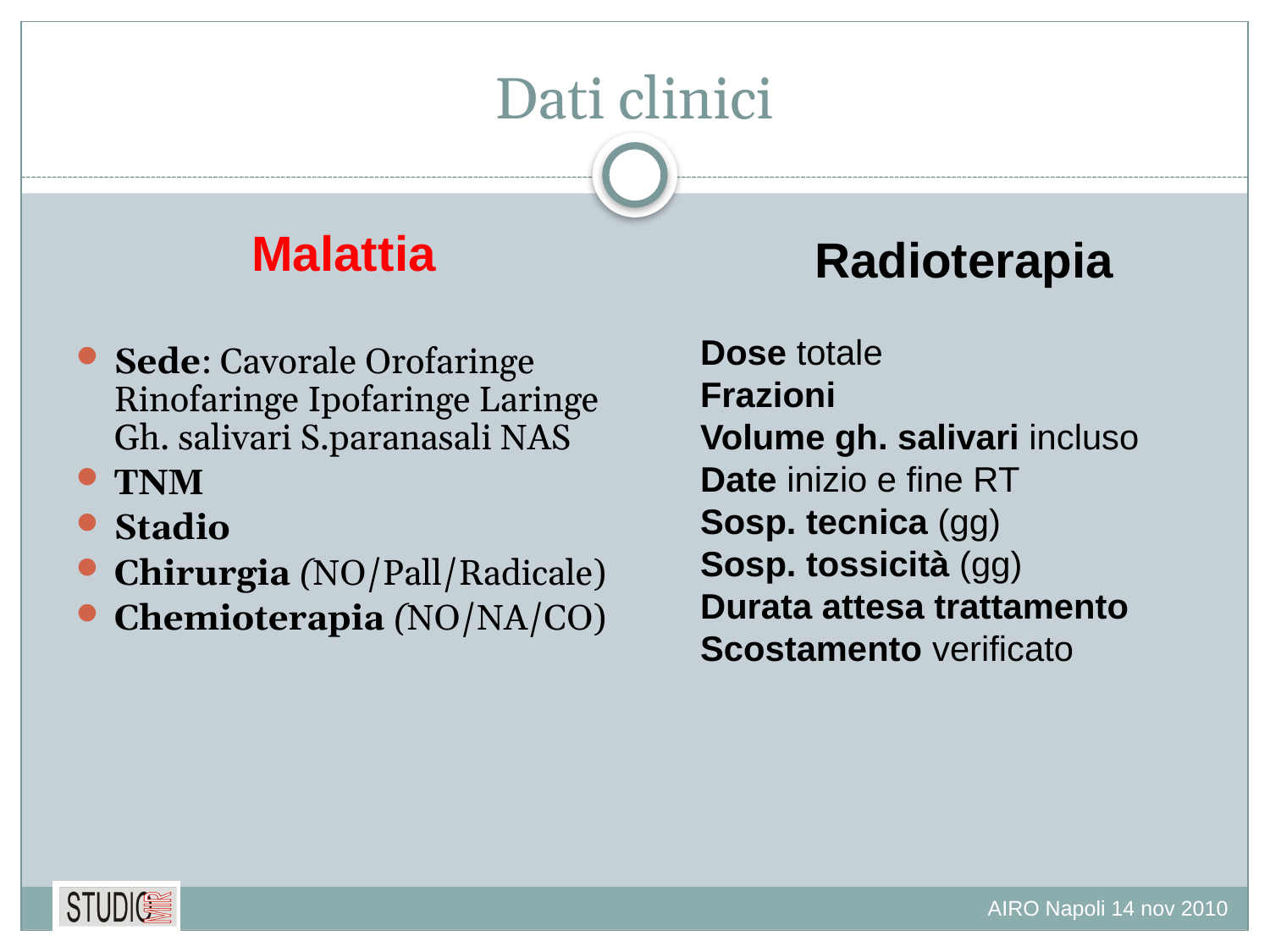

# Dati clinici
Malattia

Sede: Cavorale Orofaringe Rinofaringe Ipofaringe Laringe Gh. salivari S.paranasali NAS
TNM
Stadio
Chirurgia (NO/Pall/Radicale)
Chemioterapia (NO/NA/CO)

Radioterapia

Dose totale
Frazioni
Volume gh. salivari incluso
Date inizio e fine RT
Sosp. tecnica (gg)
Sosp. tossicità (gg)
Durata attesa trattamento
Scostamento verificato